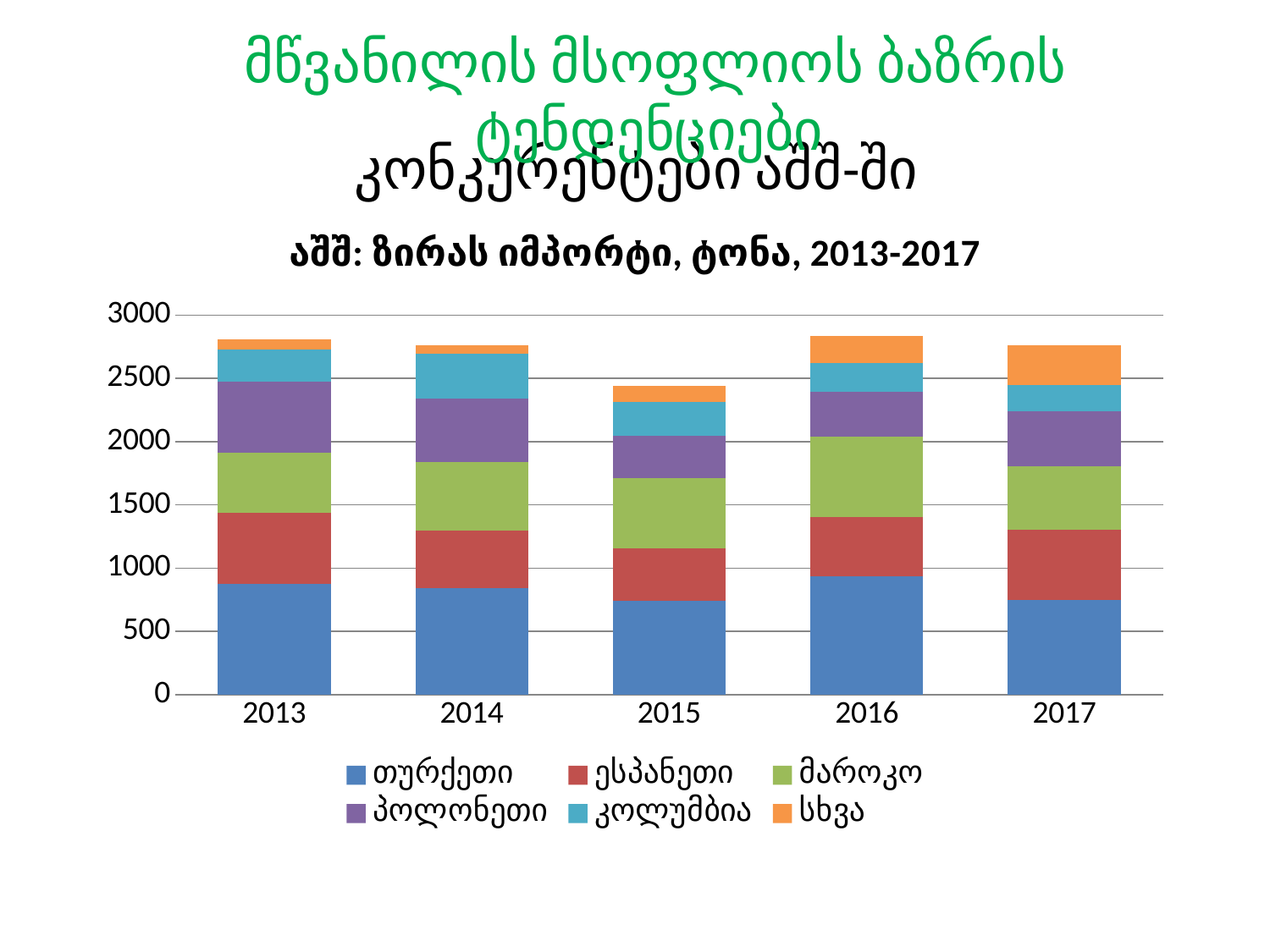

მწვანილის მსოფლიოს ბაზრის ტენდენციები
კონკურენტები აშშ-ში

### Chart: აშშ: ზირას იმპორტი, ტონა, 2013-2017

| Category | თურქეთი | ესპანეთი | მაროკო | პოლონეთი | კოლუმბია | სხვა |
|---|---|---|---|---|---|---|
| 2013 | 876.935 | 558.243 | 475.431 | 560.304 | 257.297 | 82.737 |
| 2014 | 841.851 | 453.549 | 542.745 | 498.675 | 354.609 | 69.046 |
| 2015 | 743.569 | 410.317 | 555.719 | 337.298 | 266.018 | 128.242 |
| 2016 | 933.49 | 468.025 | 634.173 | 359.437 | 223.566 | 215.823 |
| 2017 | 745.485 | 558.653 | 499.809 | 437.4 | 203.159 | 317.715 |